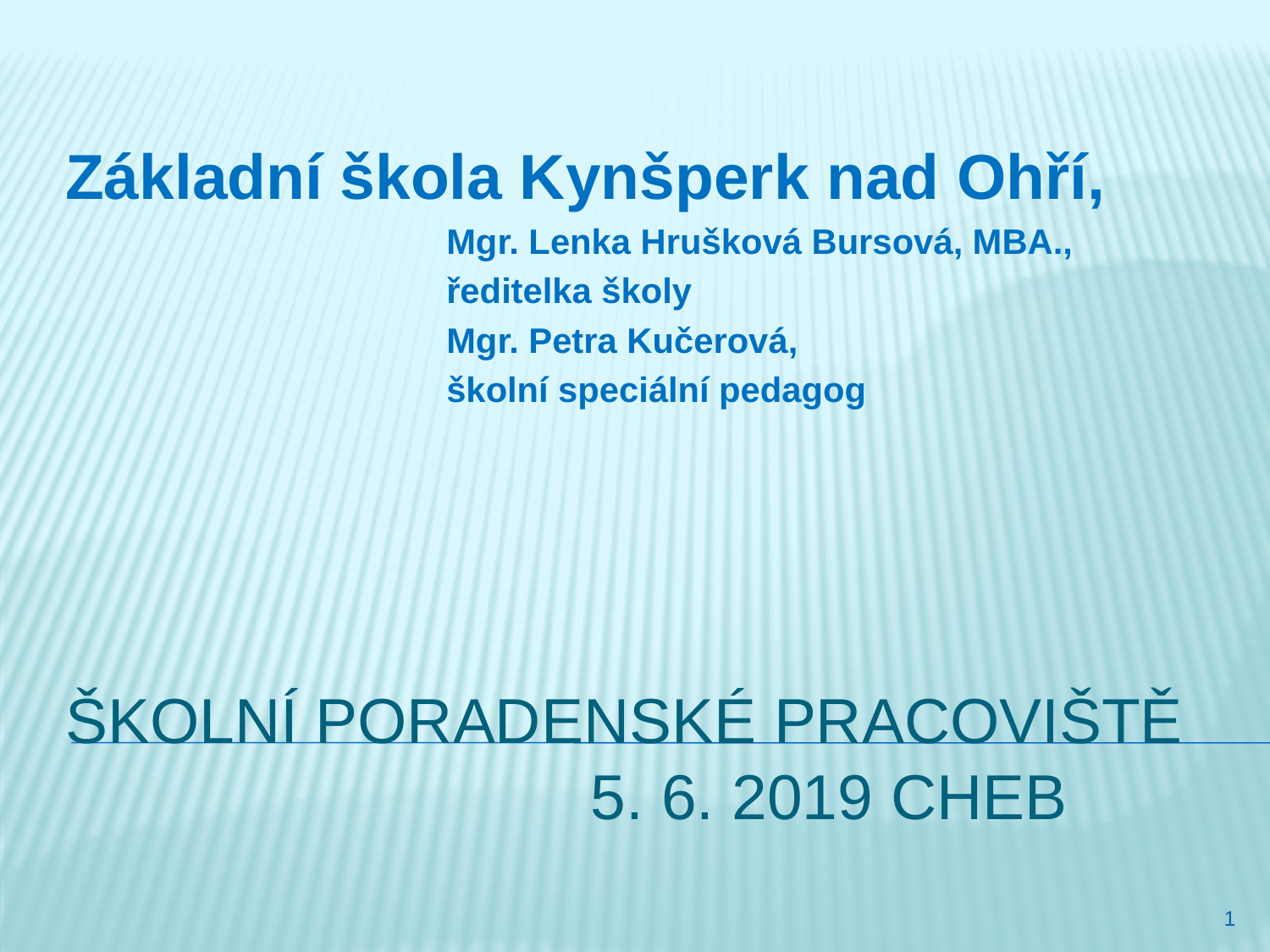

Základní škola Kynšperk nad Ohří,
			Mgr. Lenka Hrušková Bursová, MBA.,
			ředitelka školy
			Mgr. Petra Kučerová,
			školní speciální pedagog

# Školní poradenské pracoviště 5. 6. 2019 Cheb
1